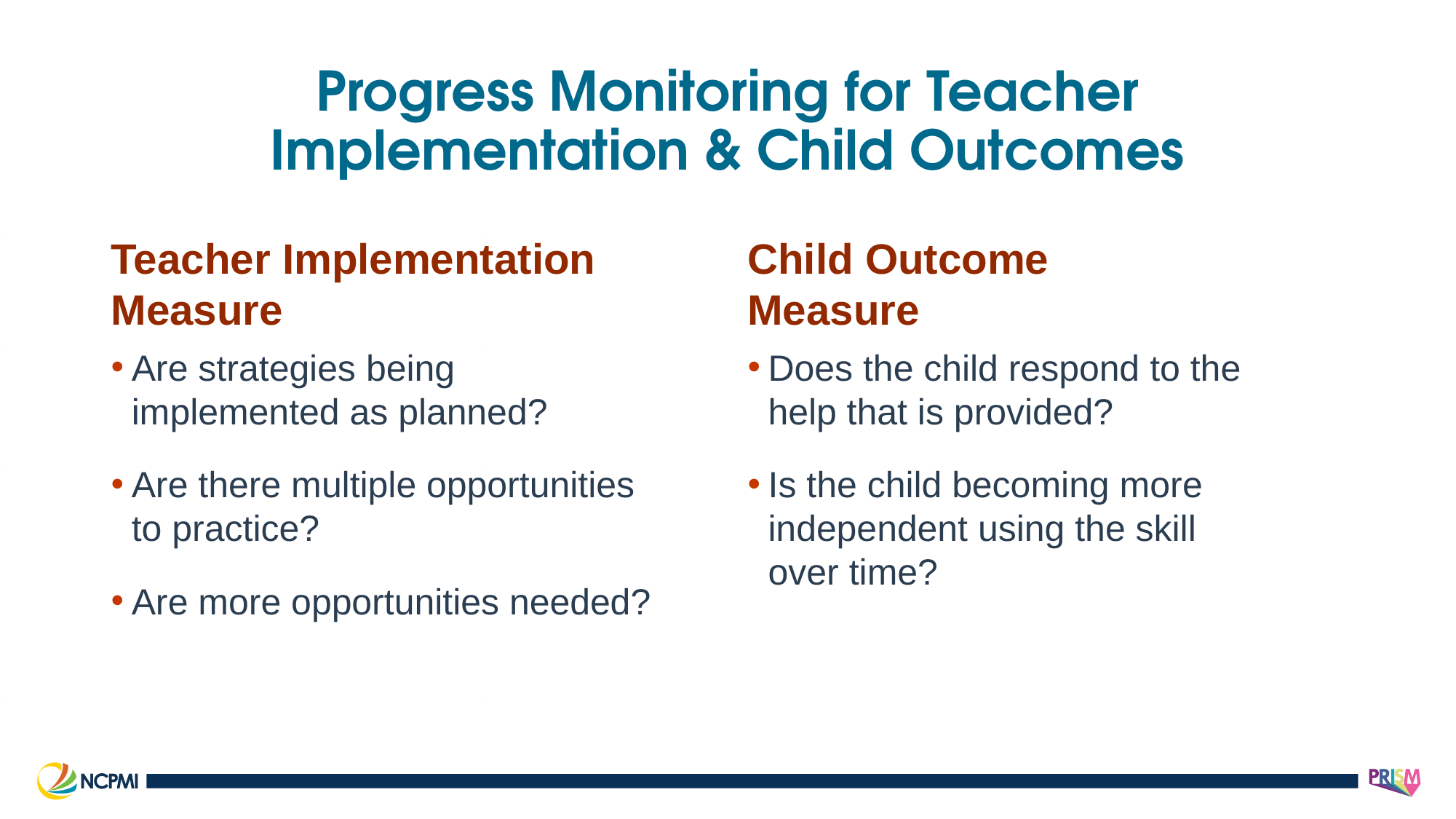

# Progress Monitoring for Teacher Implementation & Child Outcomes
Teacher Implementation Measure
Child Outcome
Measure
Are strategies being implemented as planned?
Are there multiple opportunities to practice?
Are more opportunities needed?
Does the child respond to the help that is provided?
Is the child becoming more independent using the skill
over time?